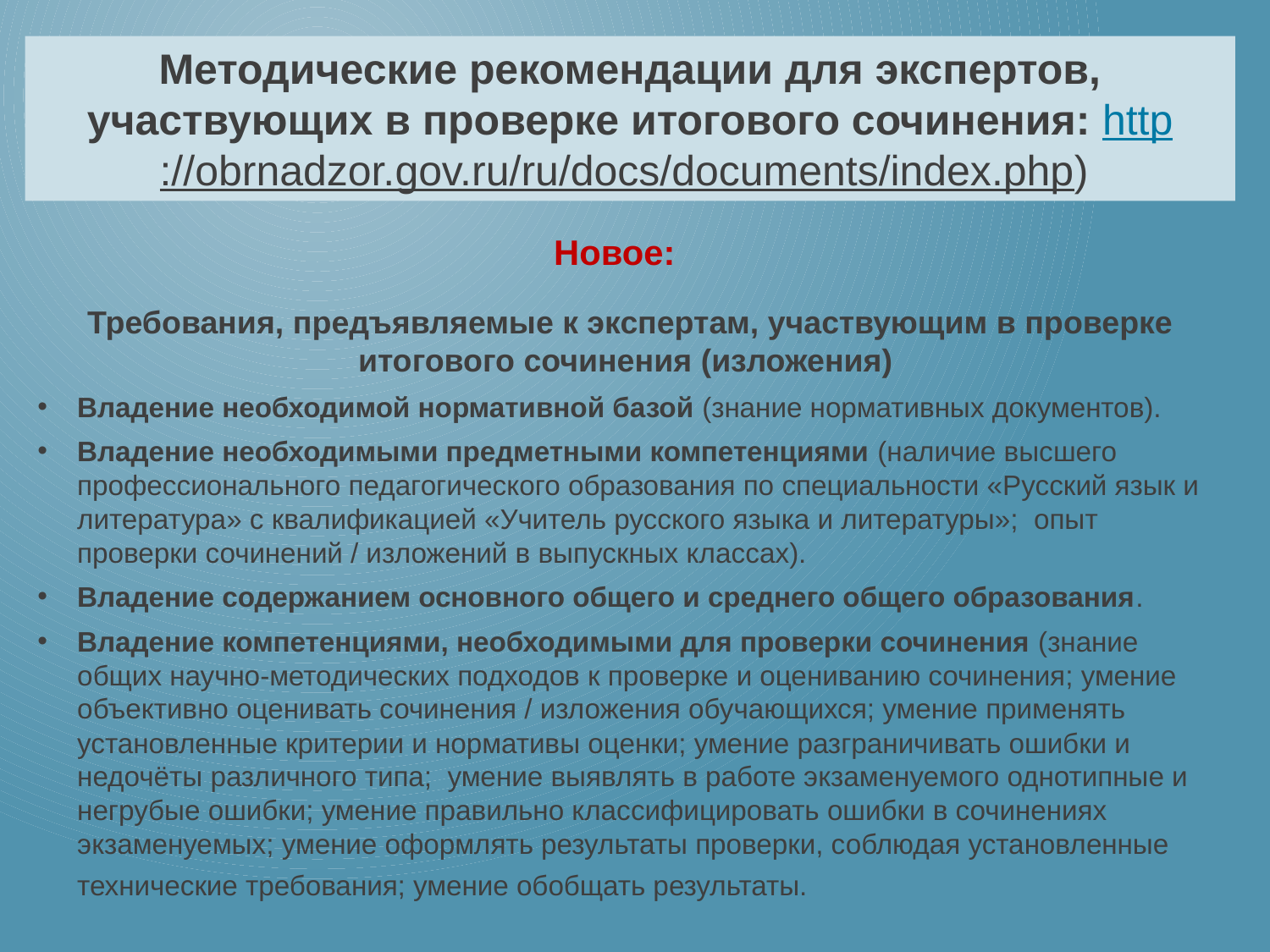

Методические рекомендации для экспертов, участвующих в проверке итогового сочинения: http://obrnadzor.gov.ru/ru/docs/documents/index.php)
Новое:
Требования, предъявляемые к экспертам, участвующим в проверке итогового сочинения (изложения)
Владение необходимой нормативной базой (знание нормативных документов).
Владение необходимыми предметными компетенциями (наличие высшего профессионального педагогического образования по специальности «Русский язык и литература» с квалификацией «Учитель русского языка и литературы»;  опыт проверки сочинений / изложений в выпускных классах).
Владение содержанием основного общего и среднего общего образования.
Владение компетенциями, необходимыми для проверки сочинения (знание общих научно-методических подходов к проверке и оцениванию сочинения; умение объективно оценивать сочинения / изложения обучающихся; умение применять установленные критерии и нормативы оценки; умение разграничивать ошибки и недочёты различного типа;  умение выявлять в работе экзаменуемого однотипные и негрубые ошибки; умение правильно классифицировать ошибки в сочинениях экзаменуемых; умение оформлять результаты проверки, соблюдая установленные технические требования; умение обобщать результаты.